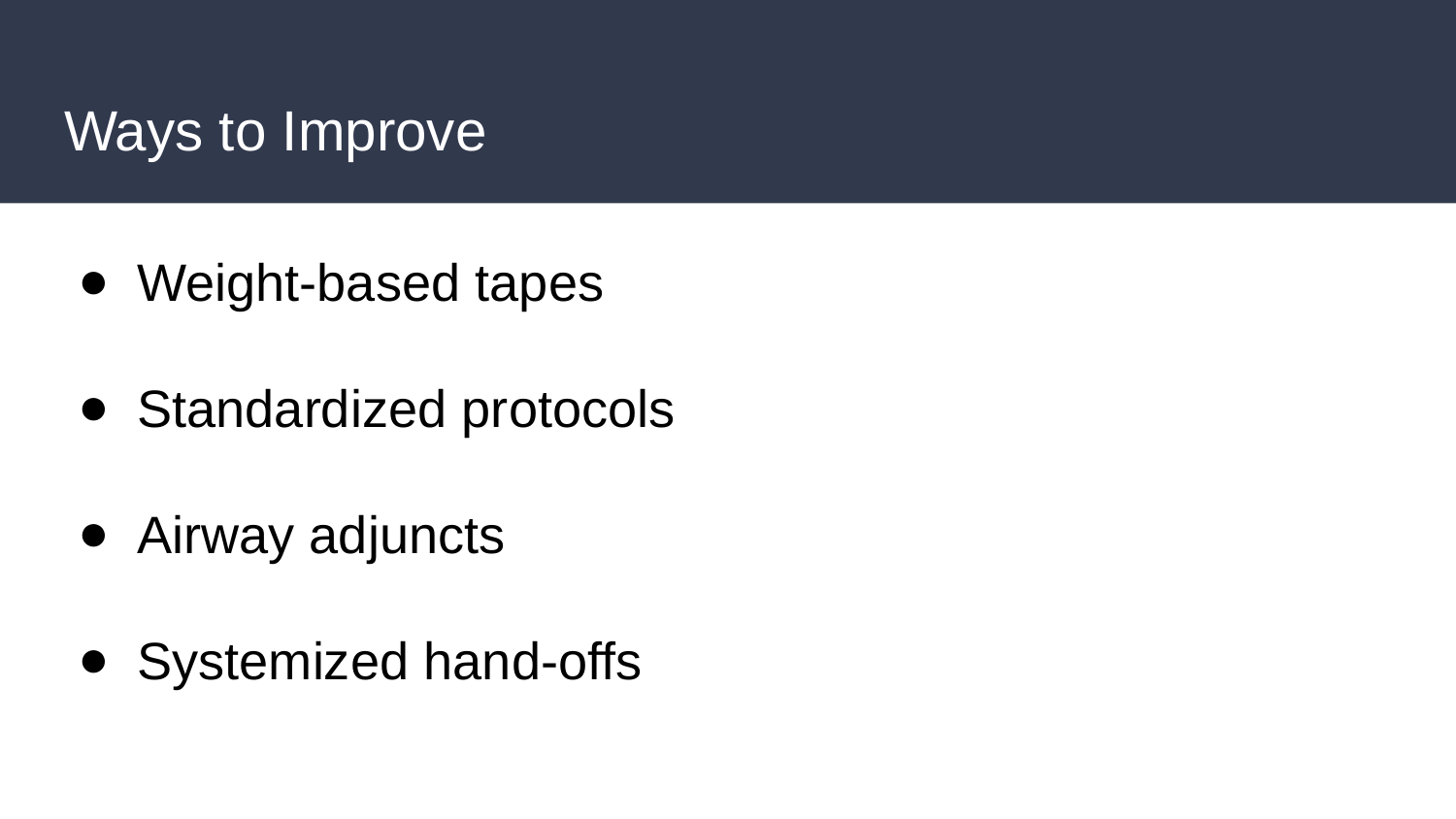

# Ways to Improve
Weight-based tapes

Standardized protocols

Airway adjuncts

Systemized hand-offs